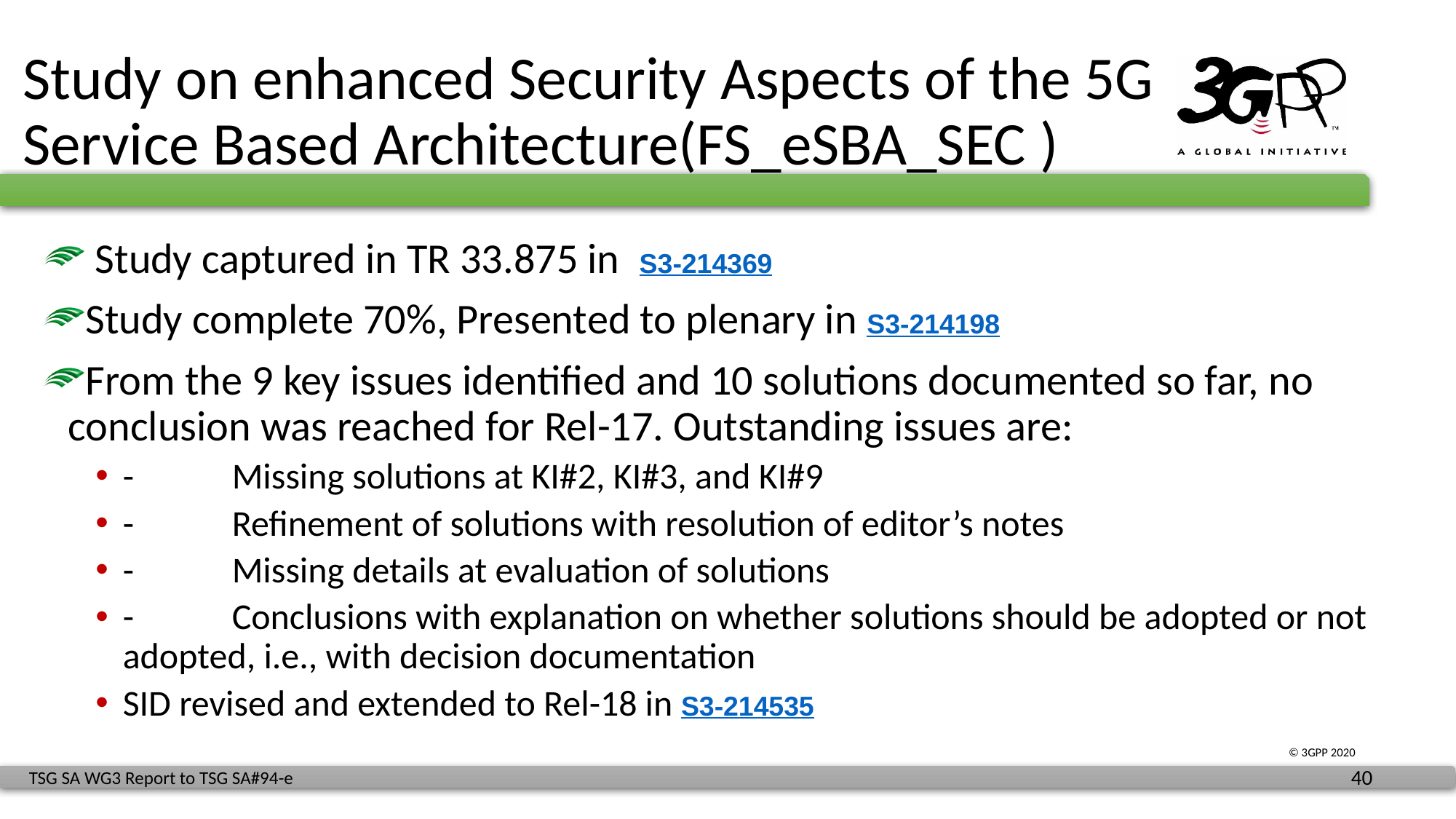

# Study on enhanced Security Aspects of the 5G Service Based Architecture(FS_eSBA_SEC )

 Study captured in TR 33.875 in  S3-214369
Study complete 70%, Presented to plenary in S3-214198
From the 9 key issues identified and 10 solutions documented so far, no conclusion was reached for Rel-17. Outstanding issues are:
-	Missing solutions at KI#2, KI#3, and KI#9
-	Refinement of solutions with resolution of editor’s notes
-	Missing details at evaluation of solutions
-	Conclusions with explanation on whether solutions should be adopted or not adopted, i.e., with decision documentation
SID revised and extended to Rel-18 in S3-214535